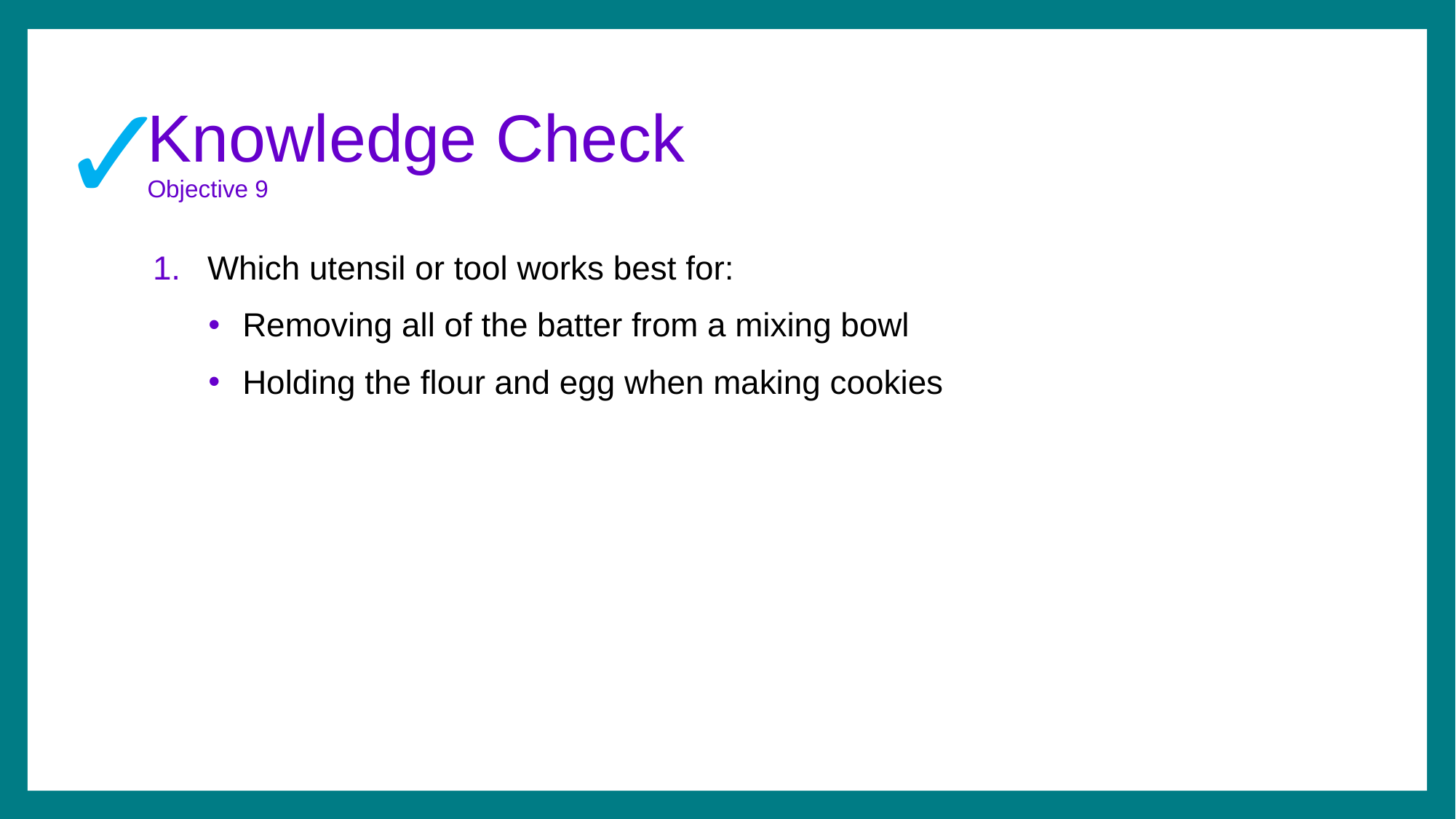

✓
# Knowledge Check Objective 9
Which utensil or tool works best for:
Removing all of the batter from a mixing bowl
Holding the flour and egg when making cookies